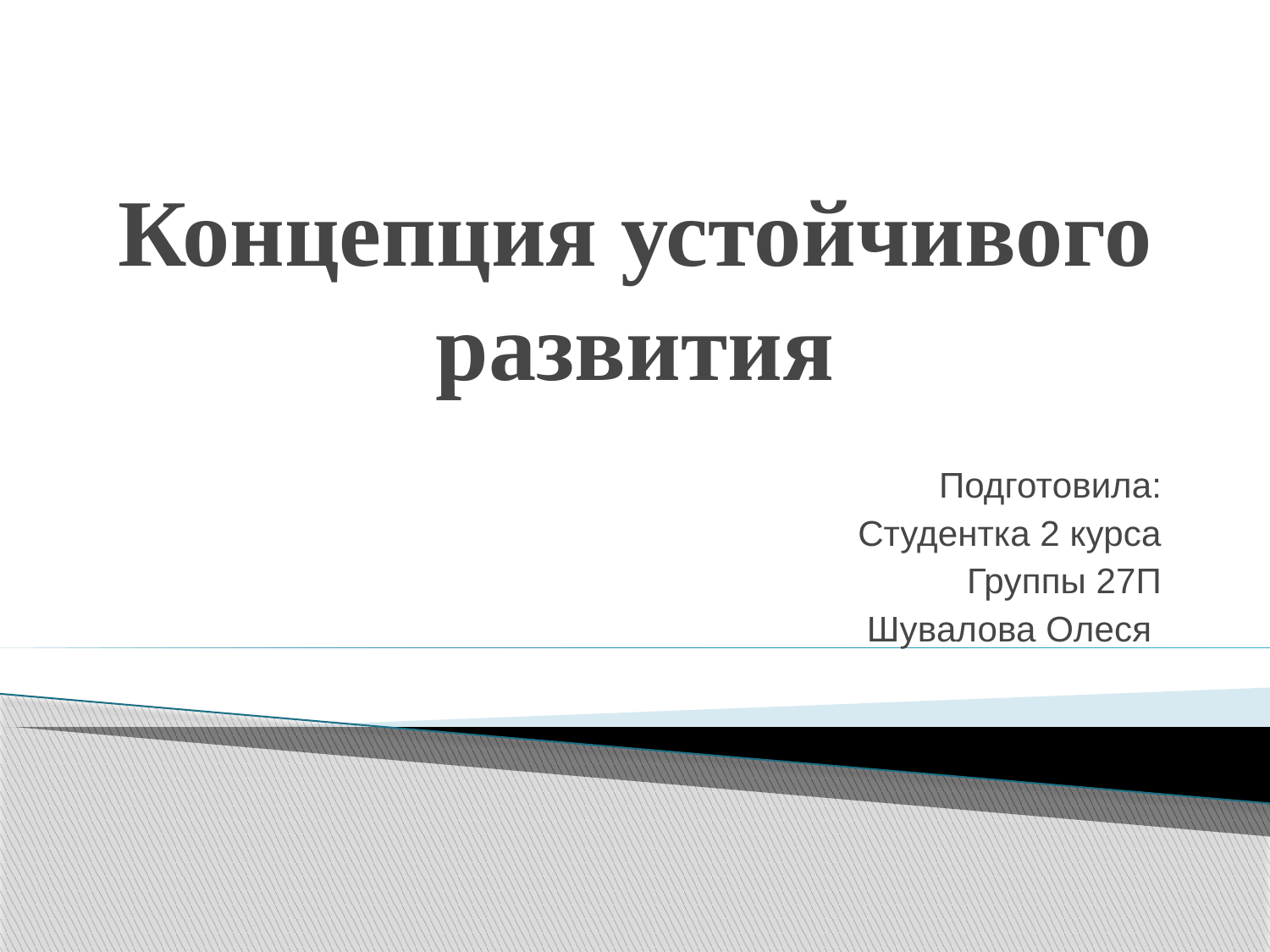

# Концепция устойчивого развития
Подготовила:
Студентка 2 курса
Группы 27П
Шувалова Олеся